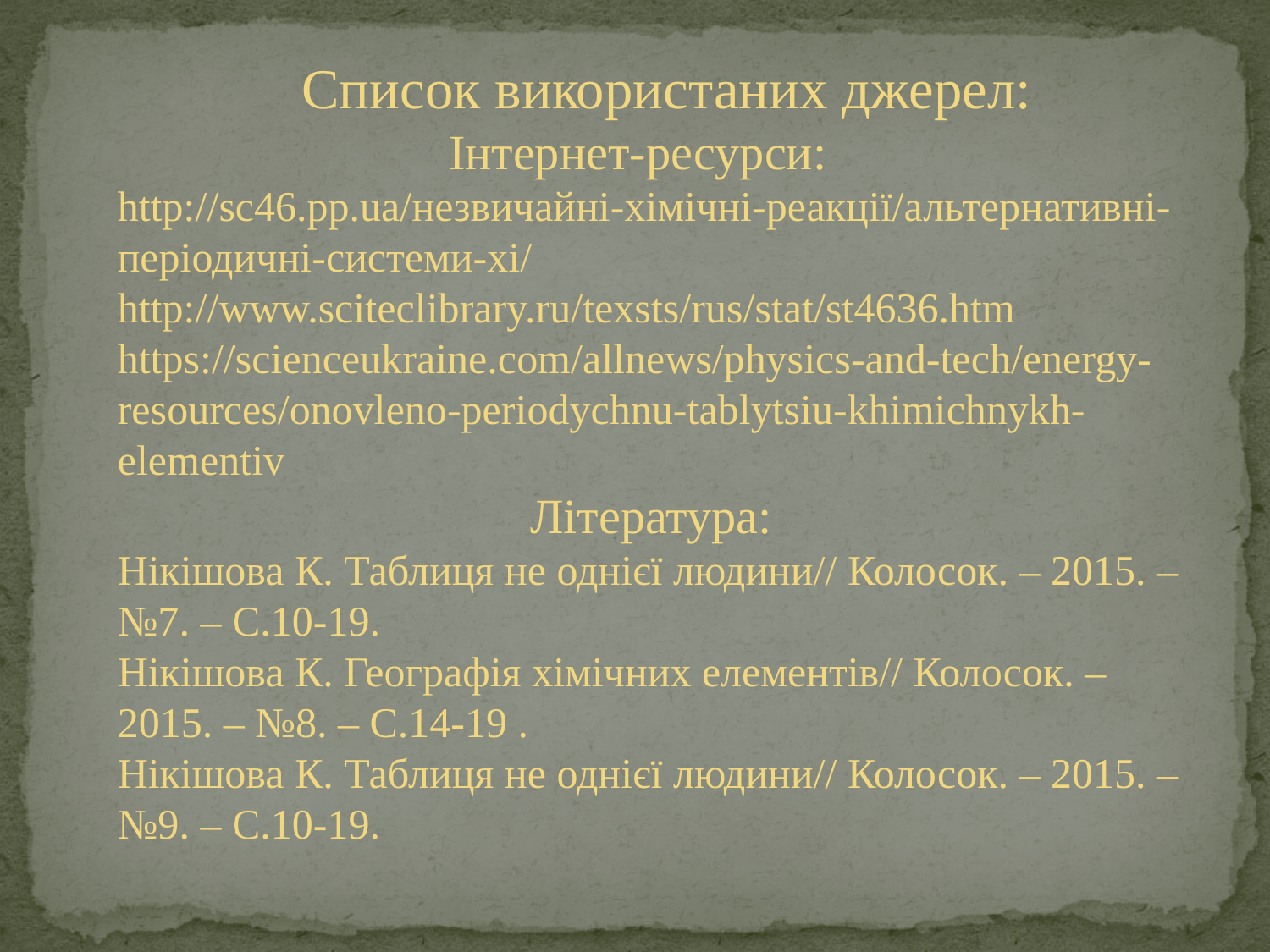

Список використаних джерел:
                           Інтернет-ресурси:
http://sc46.pp.ua/незвичайні-хімічні-реакції/альтернативні-періодичні-системи-хі/
http://www.sciteclibrary.ru/texsts/rus/stat/st4636.htm
https://scienceukraine.com/allnews/physics-and-tech/energy-resources/onovleno-periodychnu-tablytsiu-khimichnykh-elementiv
                                       Література:
Нікішова К. Таблиця не однієї людини// Колосок. – 2015. – №7. – С.10-19.
Нікішова К. Географія хімічних елементів// Колосок. – 2015. – №8. – С.14-19 .
Нікішова К. Таблиця не однієї людини// Колосок. – 2015. – №9. – С.10-19.